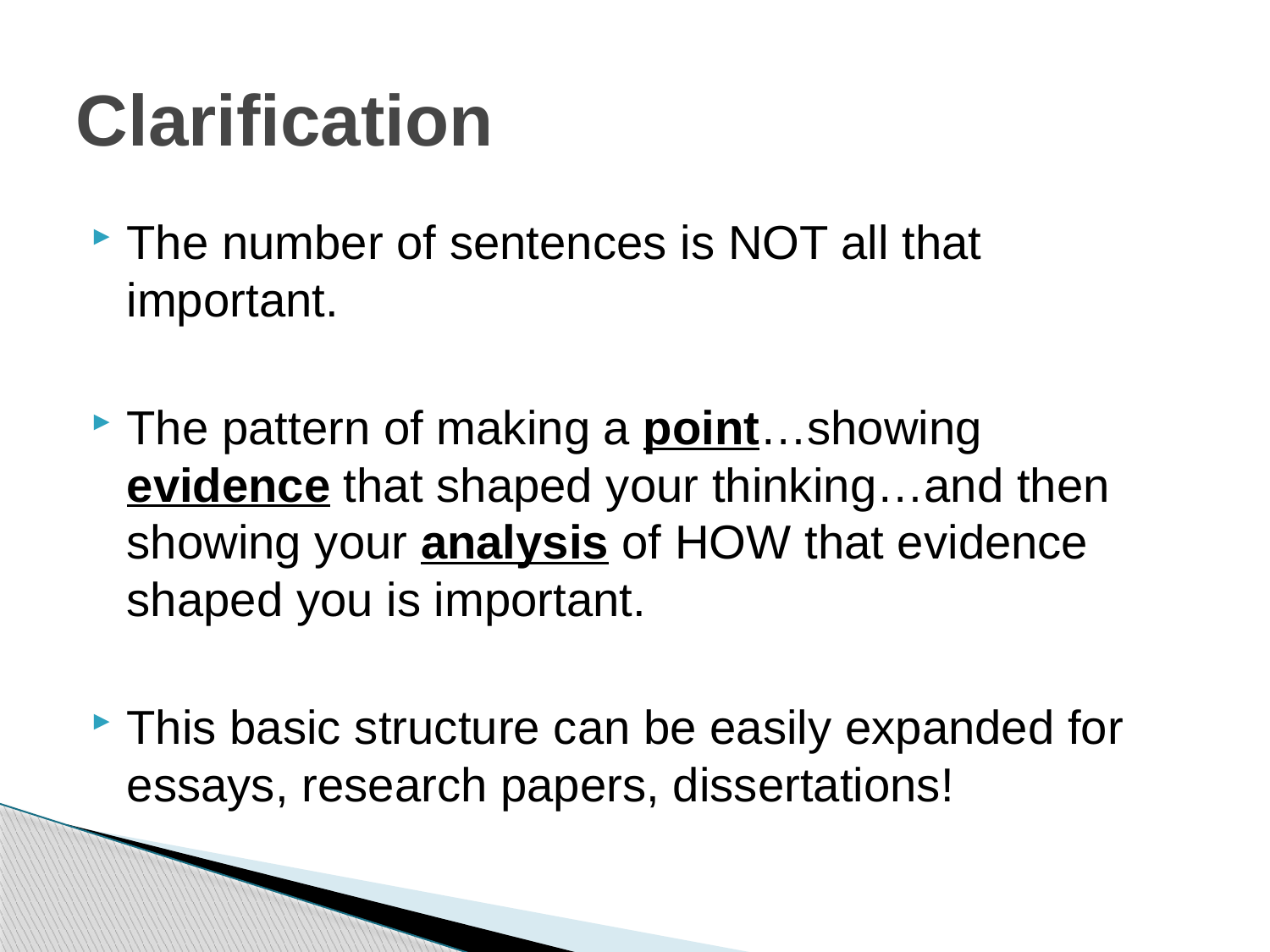

# Clarification
The number of sentences is NOT all that important.

The pattern of making a point…showing evidence that shaped your thinking…and then showing your analysis of HOW that evidence shaped you is important.

This basic structure can be easily expanded for essays, research papers, dissertations!